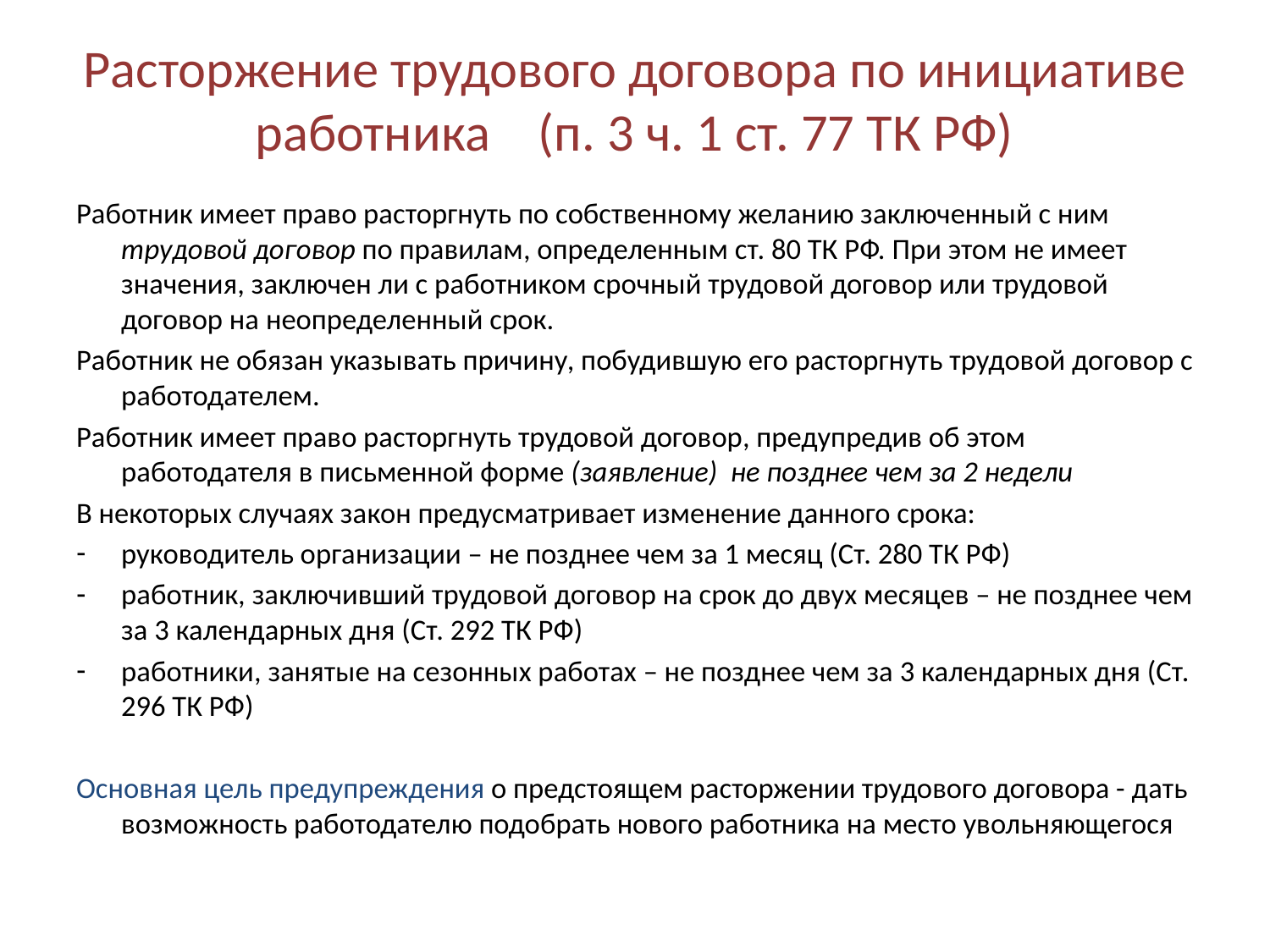

# Расторжение трудового договора по инициативе работника    (п. 3 ч. 1 ст. 77 ТК РФ)
Работник имеет право расторгнуть по собственному желанию заключенный с ним трудовой договор по правилам, определенным ст. 80 ТК РФ. При этом не имеет значения, заключен ли с работником срочный трудовой договор или трудовой договор на неопределенный срок.
Работник не обязан указывать причину, побудившую его расторгнуть трудовой договор с работодателем.
Работник имеет право расторгнуть трудовой договор, предупредив об этом работодателя в письменной форме (заявление)  не позднее чем за 2 недели
В некоторых случаях закон предусматривает изменение данного срока:
руководитель организации – не позднее чем за 1 месяц (Ст. 280 ТК РФ)
работник, заключивший трудовой договор на срок до двух месяцев – не позднее чем за 3 календарных дня (Ст. 292 ТК РФ)
работники, занятые на сезонных работах – не позднее чем за 3 календарных дня (Ст. 296 ТК РФ)

Основная цель предупреждения о предстоящем расторжении трудового договора - дать возможность работодателю подобрать нового работника на место увольняющегося